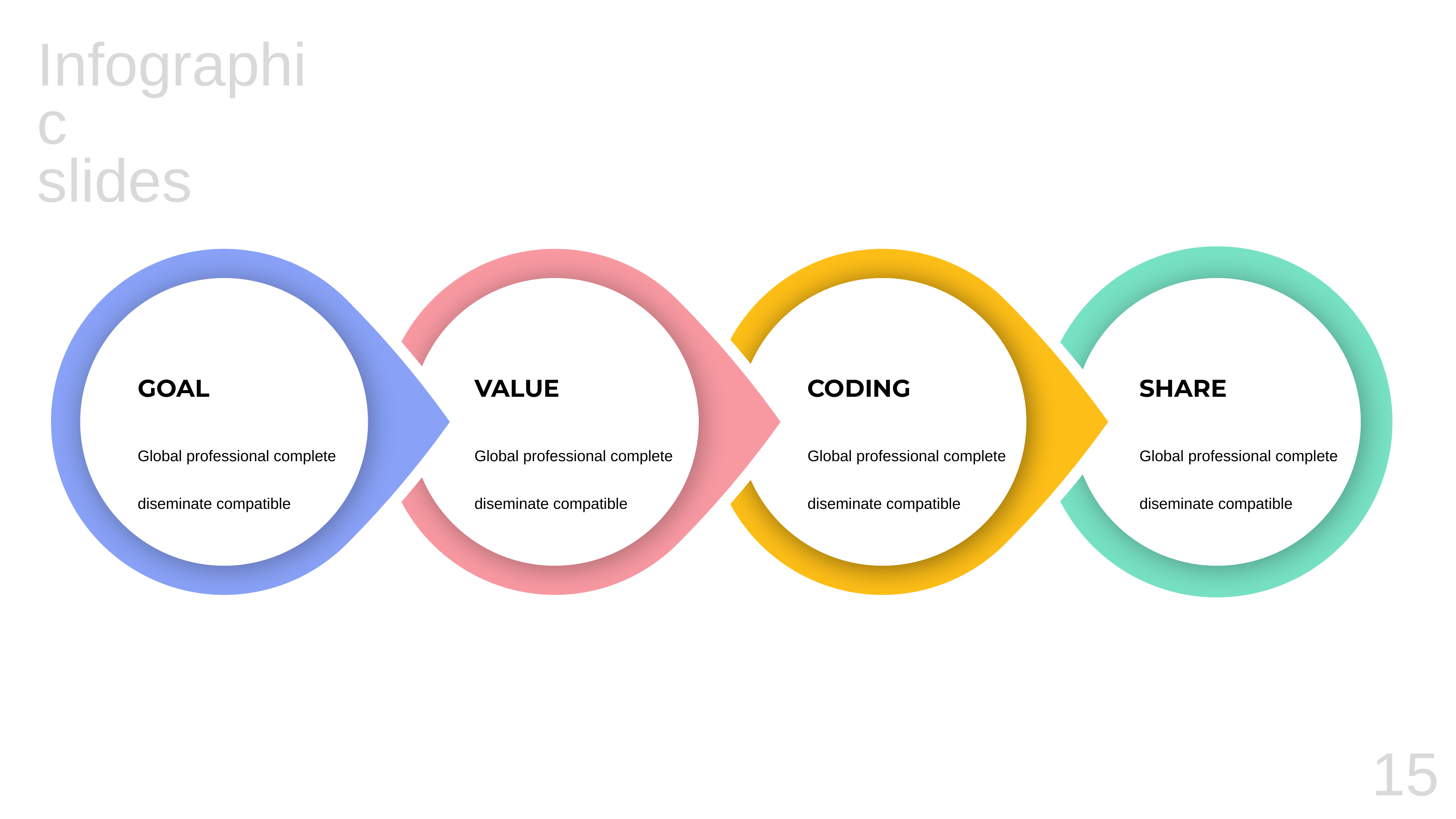

Infographic
slides

GOAL
Global professional complete diseminate compatible
VALUE
Global professional complete diseminate compatible
CODING
Global professional complete diseminate compatible
SHARE
Global professional complete diseminate compatible
15.